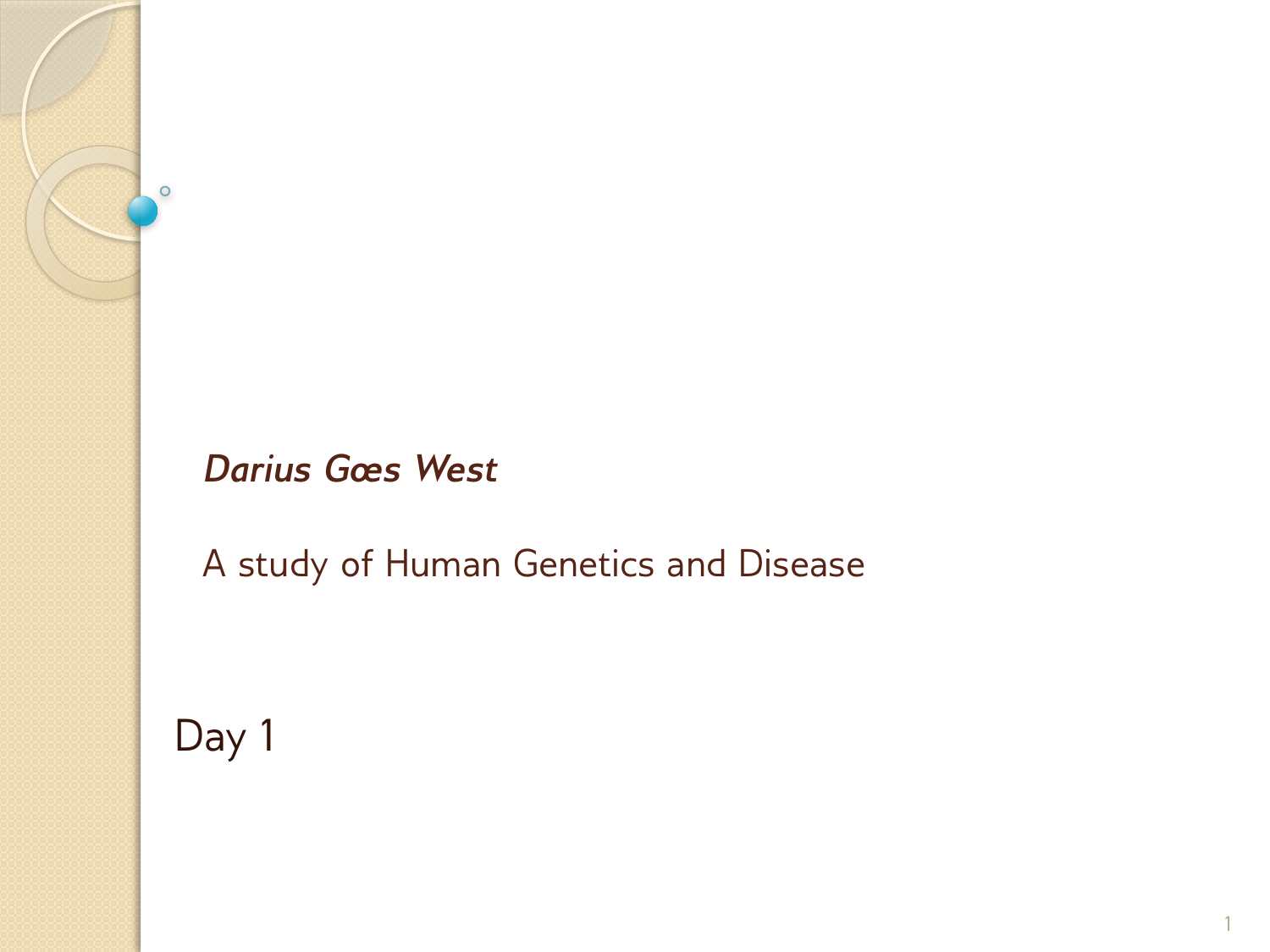

# Darius Goes West A study of Human Genetics and Disease
Day 1
1